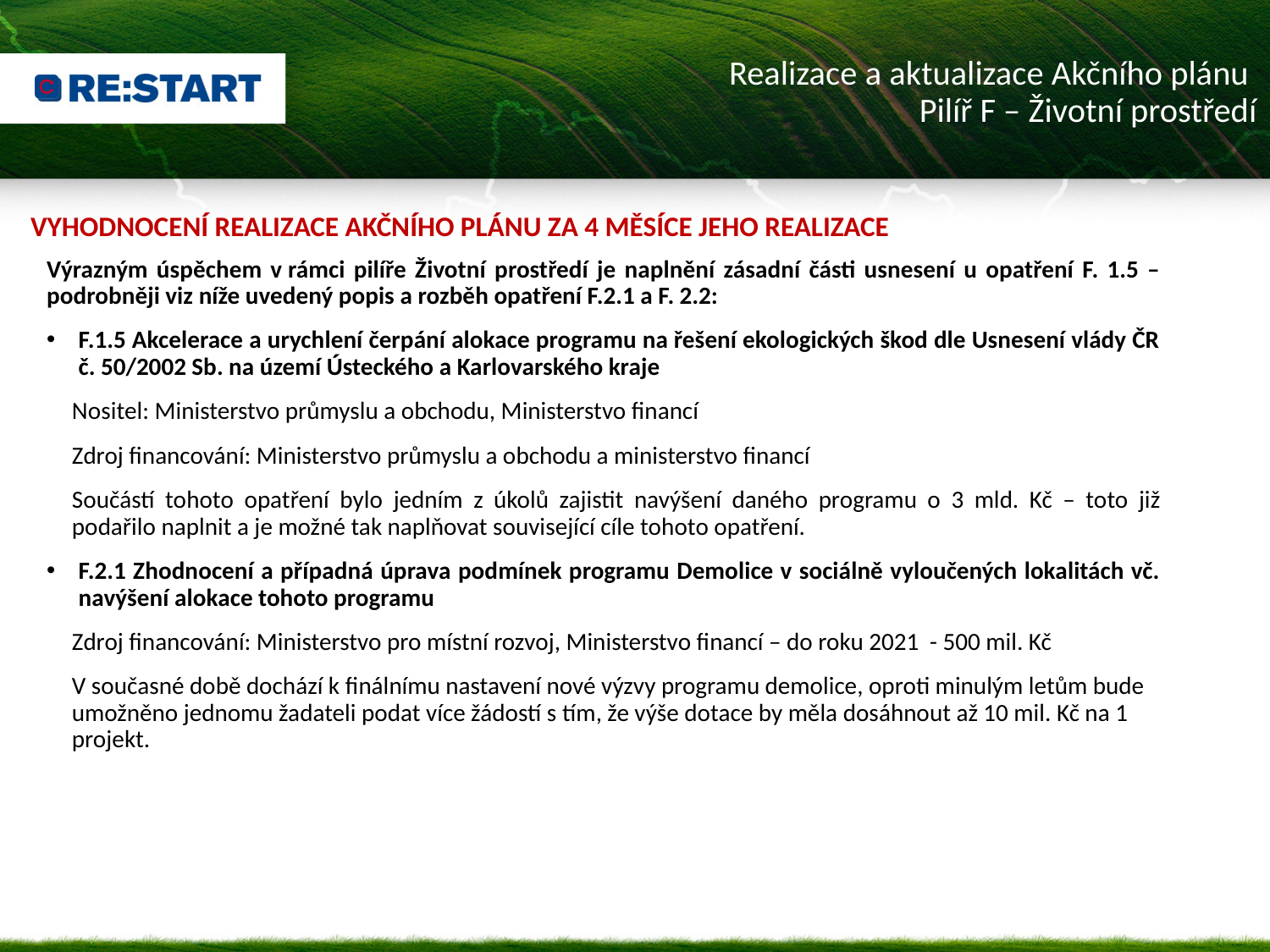

Realizace a aktualizace Akčního plánu
Pilíř F – Životní prostředí
Vyhodnocení realizace Akčního plánu za 4 měsíce jeho realizace
Výrazným úspěchem v rámci pilíře Životní prostředí je naplnění zásadní části usnesení u opatření F. 1.5 – podrobněji viz níže uvedený popis a rozběh opatření F.2.1 a F. 2.2:
F.1.5 Akcelerace a urychlení čerpání alokace programu na řešení ekologických škod dle Usnesení vlády ČR č. 50/2002 Sb. na území Ústeckého a Karlovarského kraje
Nositel: Ministerstvo průmyslu a obchodu, Ministerstvo financí
Zdroj financování: Ministerstvo průmyslu a obchodu a ministerstvo financí
Součástí tohoto opatření bylo jedním z úkolů zajistit navýšení daného programu o 3 mld. Kč – toto již podařilo naplnit a je možné tak naplňovat související cíle tohoto opatření.
F.2.1 Zhodnocení a případná úprava podmínek programu Demolice v sociálně vyloučených lokalitách vč. navýšení alokace tohoto programu
Zdroj financování: Ministerstvo pro místní rozvoj, Ministerstvo financí – do roku 2021  - 500 mil. Kč
V současné době dochází k finálnímu nastavení nové výzvy programu demolice, oproti minulým letům bude umožněno jednomu žadateli podat více žádostí s tím, že výše dotace by měla dosáhnout až 10 mil. Kč na 1 projekt.